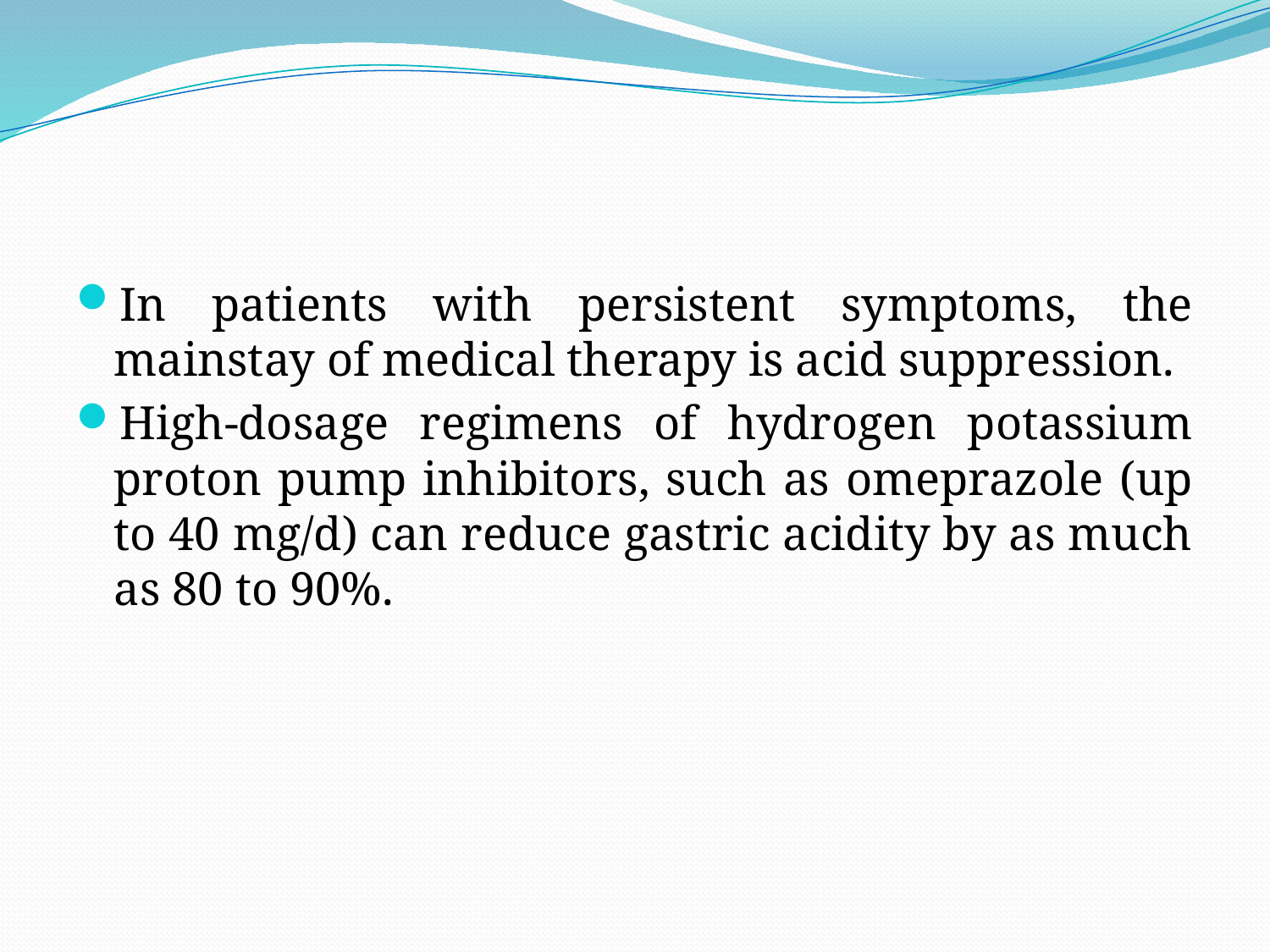

#
In patients with persistent symptoms, the mainstay of medical therapy is acid suppression.
High-dosage regimens of hydrogen potassium proton pump inhibitors, such as omeprazole (up to 40 mg/d) can reduce gastric acidity by as much as 80 to 90%.